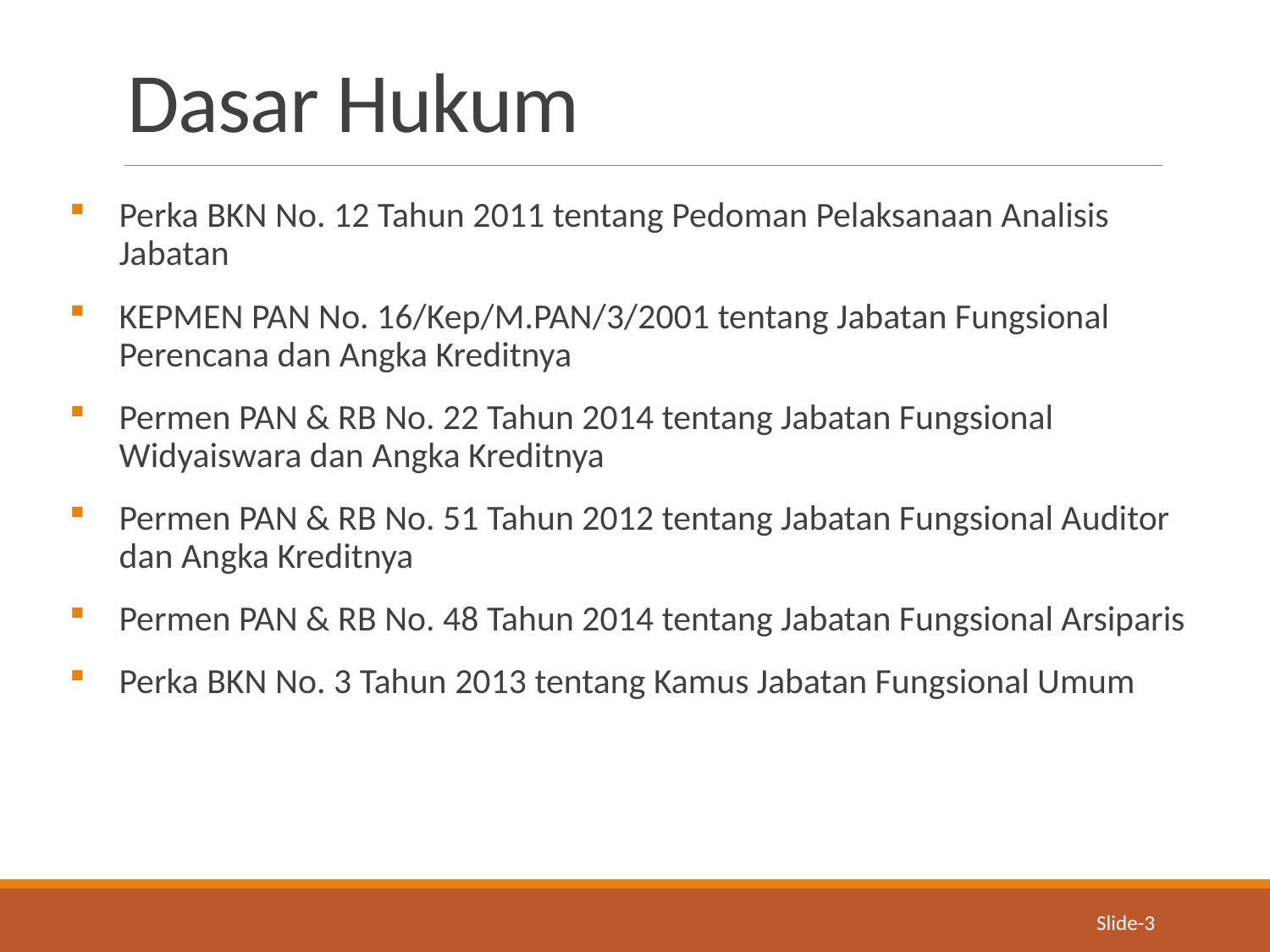

# Dasar Hukum
Perka BKN No. 12 Tahun 2011 tentang Pedoman Pelaksanaan Analisis Jabatan
KEPMEN PAN No. 16/Kep/M.PAN/3/2001 tentang Jabatan Fungsional Perencana dan Angka Kreditnya
Permen PAN & RB No. 22 Tahun 2014 tentang Jabatan Fungsional Widyaiswara dan Angka Kreditnya
Permen PAN & RB No. 51 Tahun 2012 tentang Jabatan Fungsional Auditor dan Angka Kreditnya
Permen PAN & RB No. 48 Tahun 2014 tentang Jabatan Fungsional Arsiparis
Perka BKN No. 3 Tahun 2013 tentang Kamus Jabatan Fungsional Umum

Slide-3